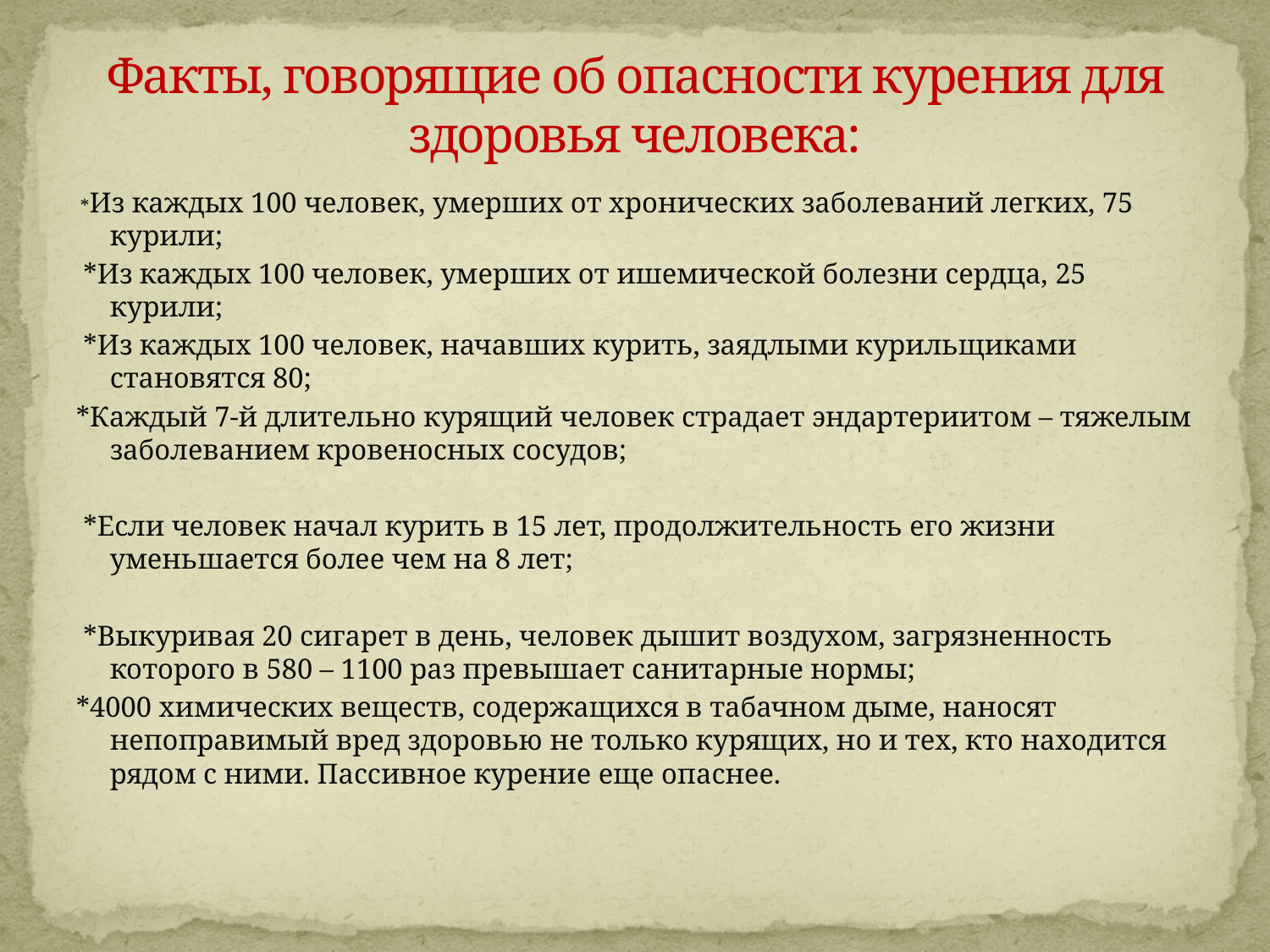

# Факты, говорящие об опасности курения для здоровья человека:
 *Из каждых 100 человек, умерших от хронических заболеваний легких, 75 курили;
 *Из каждых 100 человек, умерших от ишемической болезни сердца, 25 курили;
 *Из каждых 100 человек, начавших курить, заядлыми курильщиками становятся 80;
*Каждый 7-й длительно курящий человек страдает эндартериитом – тяжелым заболеванием кровеносных сосудов;

 *Если человек начал курить в 15 лет, продолжительность его жизни уменьшается более чем на 8 лет;

 *Выкуривая 20 сигарет в день, человек дышит воздухом, загрязненность которого в 580 – 1100 раз превышает санитарные нормы;
*4000 химических веществ, содержащихся в табачном дыме, наносят непоправимый вред здоровью не только курящих, но и тех, кто находится рядом с ними. Пассивное курение еще опаснее.